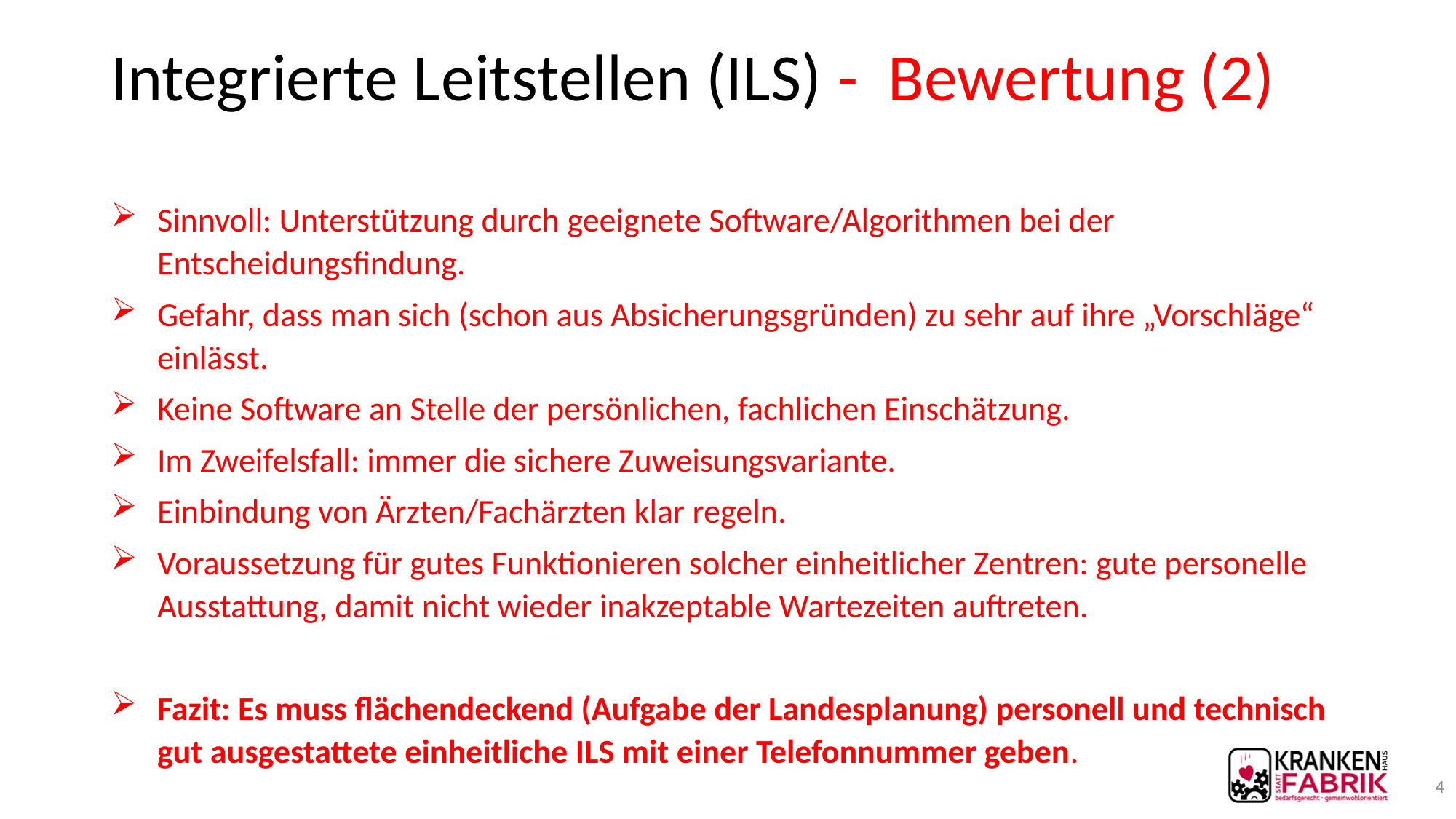

# Integrierte Leitstellen (ILS) -  Bewertung (2)
Sinnvoll: Unterstützung durch geeignete Software/Algorithmen bei der Entscheidungsfindung.
Gefahr, dass man sich (schon aus Absicherungsgründen) zu sehr auf ihre „Vorschläge“ einlässt.
Keine Software an Stelle der persönlichen, fachlichen Einschätzung.
Im Zweifelsfall: immer die sichere Zuweisungsvariante.
Einbindung von Ärzten/Fachärzten klar regeln.
Voraussetzung für gutes Funktionieren solcher einheitlicher Zentren: gute personelle Ausstattung, damit nicht wieder inakzeptable Wartezeiten auftreten.

Fazit: Es muss flächendeckend (Aufgabe der Landesplanung) personell und technisch gut ausgestattete einheitliche ILS mit einer Telefonnummer geben.
4